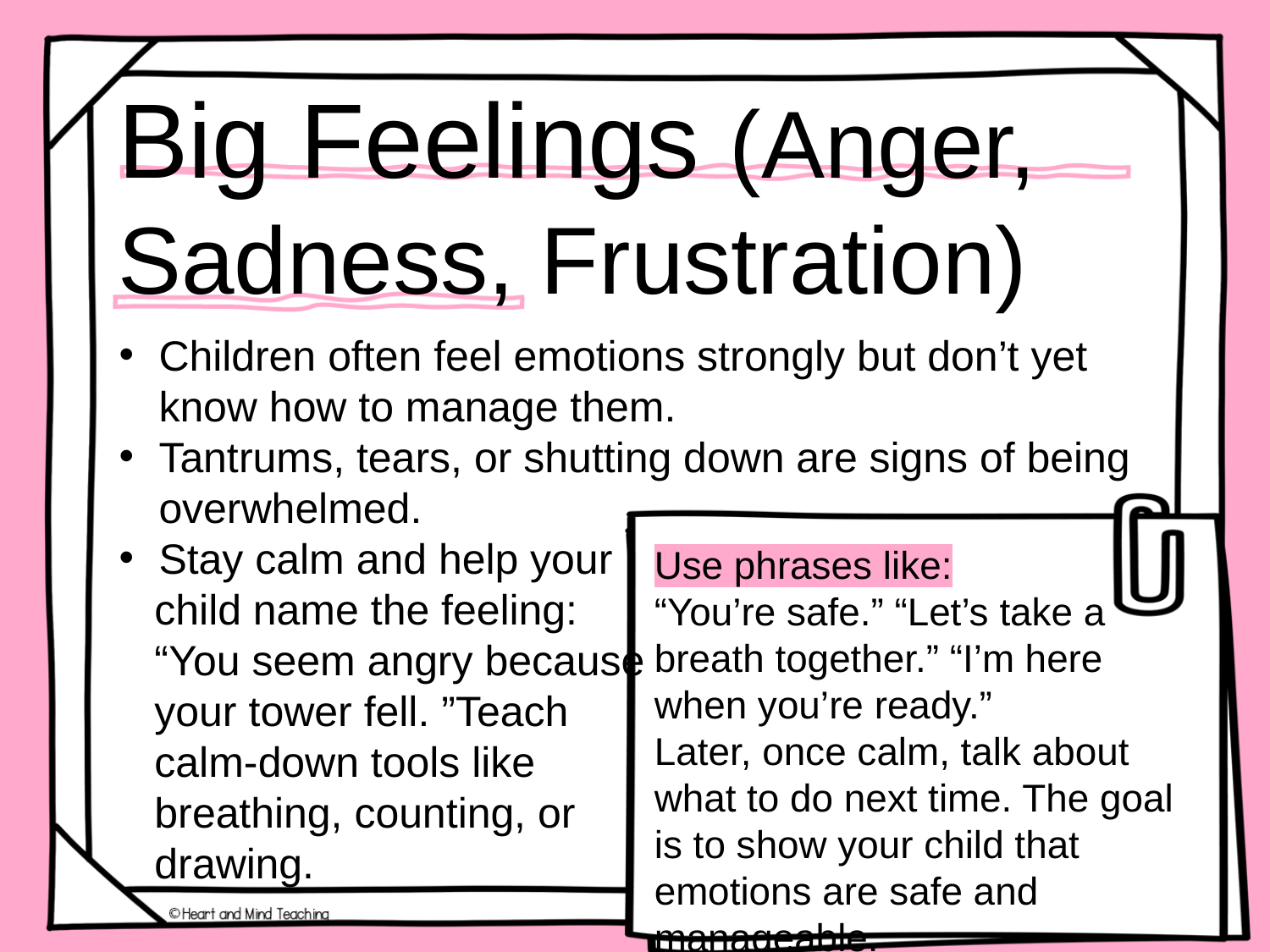

Big Feelings (Anger, Sadness, Frustration)
Children often feel emotions strongly but don’t yet know how to manage them.
Tantrums, tears, or shutting down are signs of being overwhelmed.
Stay calm and help your
   child name the feeling:
   “You seem angry because
   your tower fell. ”Teach
   calm-down tools like
   breathing, counting, or
   drawing.
Use phrases like:
“You’re safe.” “Let’s take a
breath together.” “I’m here when you’re ready.”
Later, once calm, talk about what to do next time. The goal is to show your child that emotions are safe and manageable.